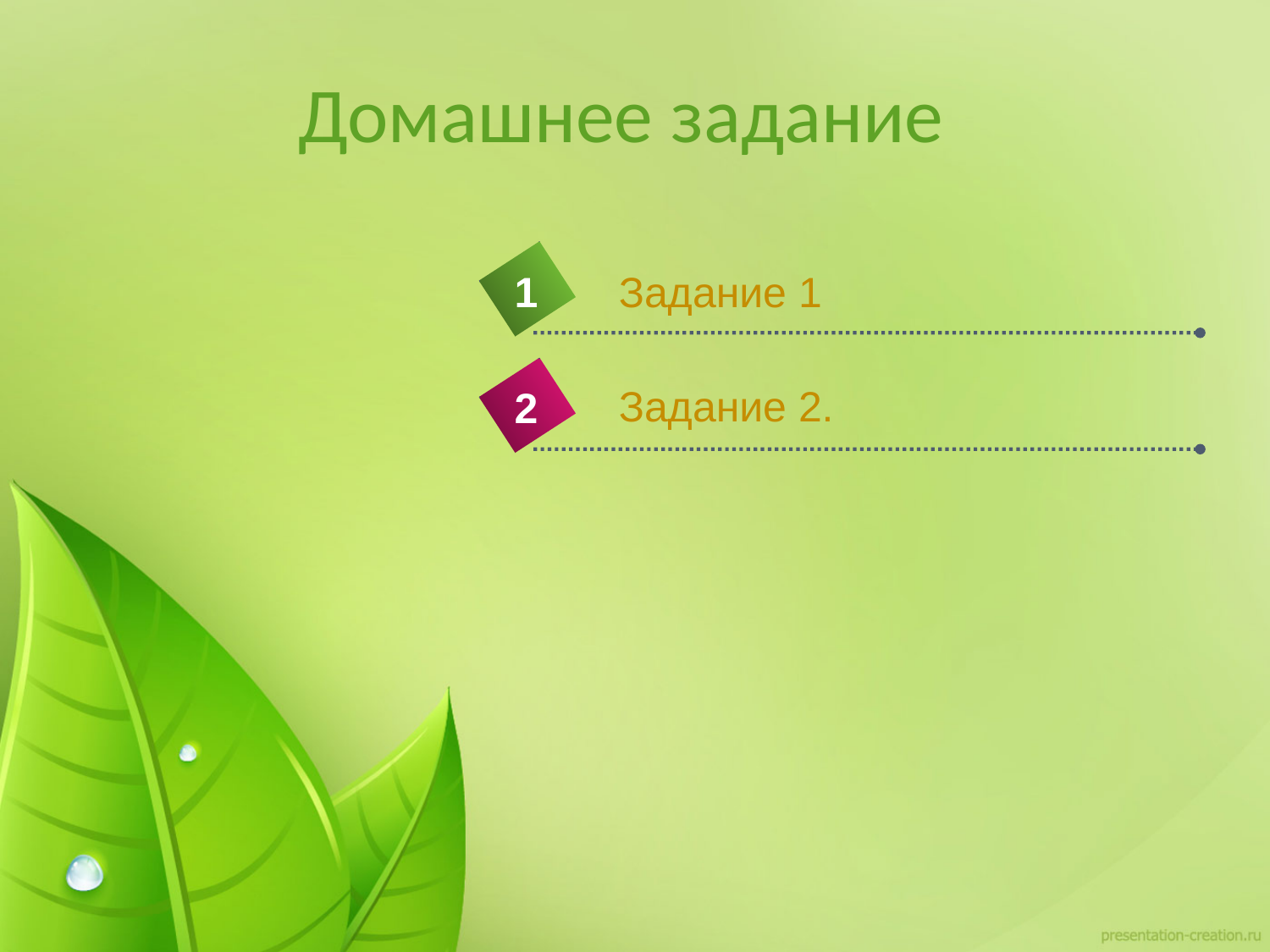

# Домашнее задание

1
Задание 1

Задание 2.
2